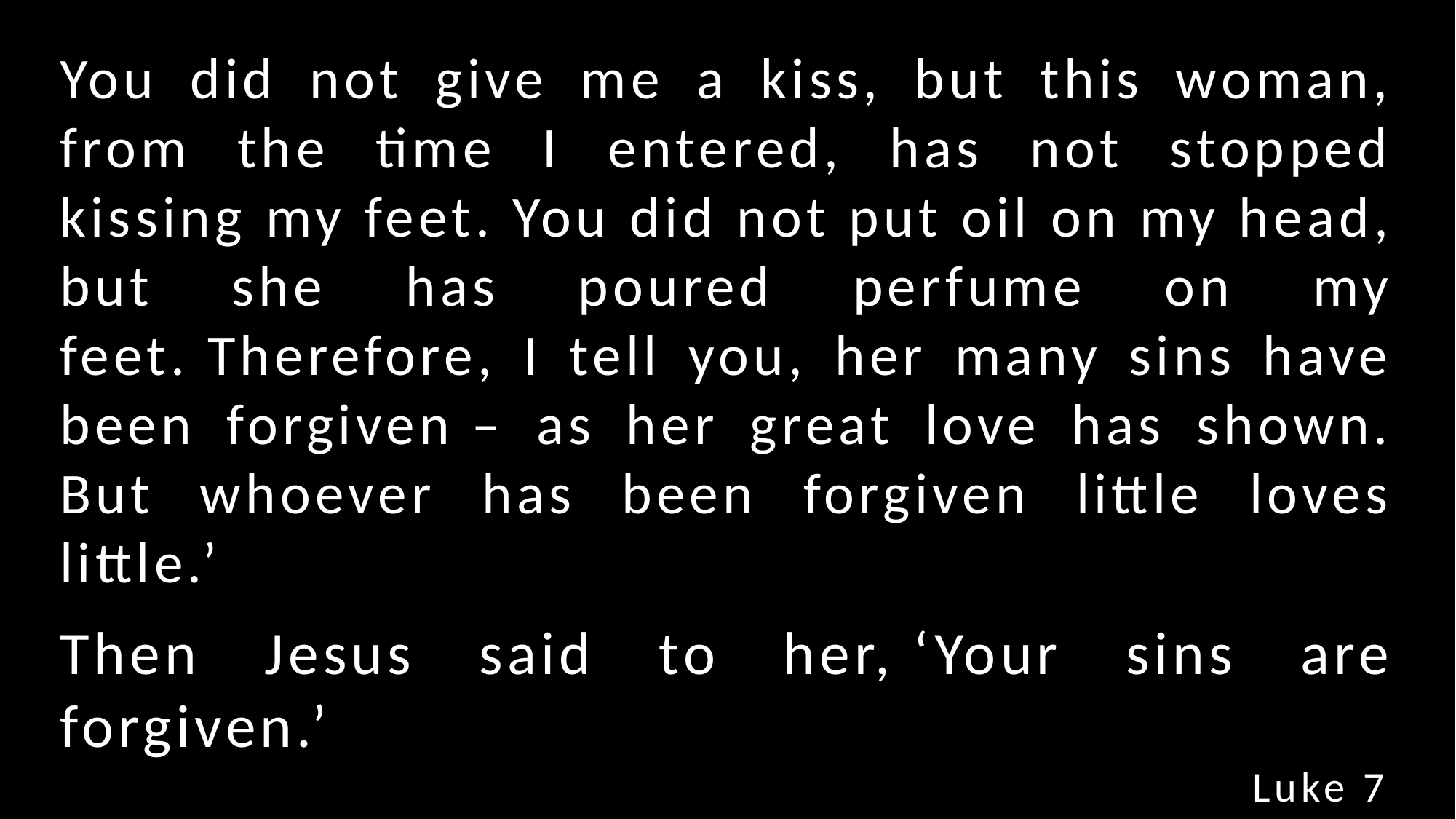

You did not give me a kiss, but this woman, from the time I entered, has not stopped kissing my feet. You did not put oil on my head, but she has poured perfume on my feet. Therefore, I tell you, her many sins have been forgiven – as her great love has shown. But whoever has been forgiven little loves little.’

Then Jesus said to her, ‘Your sins are forgiven.’
                                                                                    Luke 7